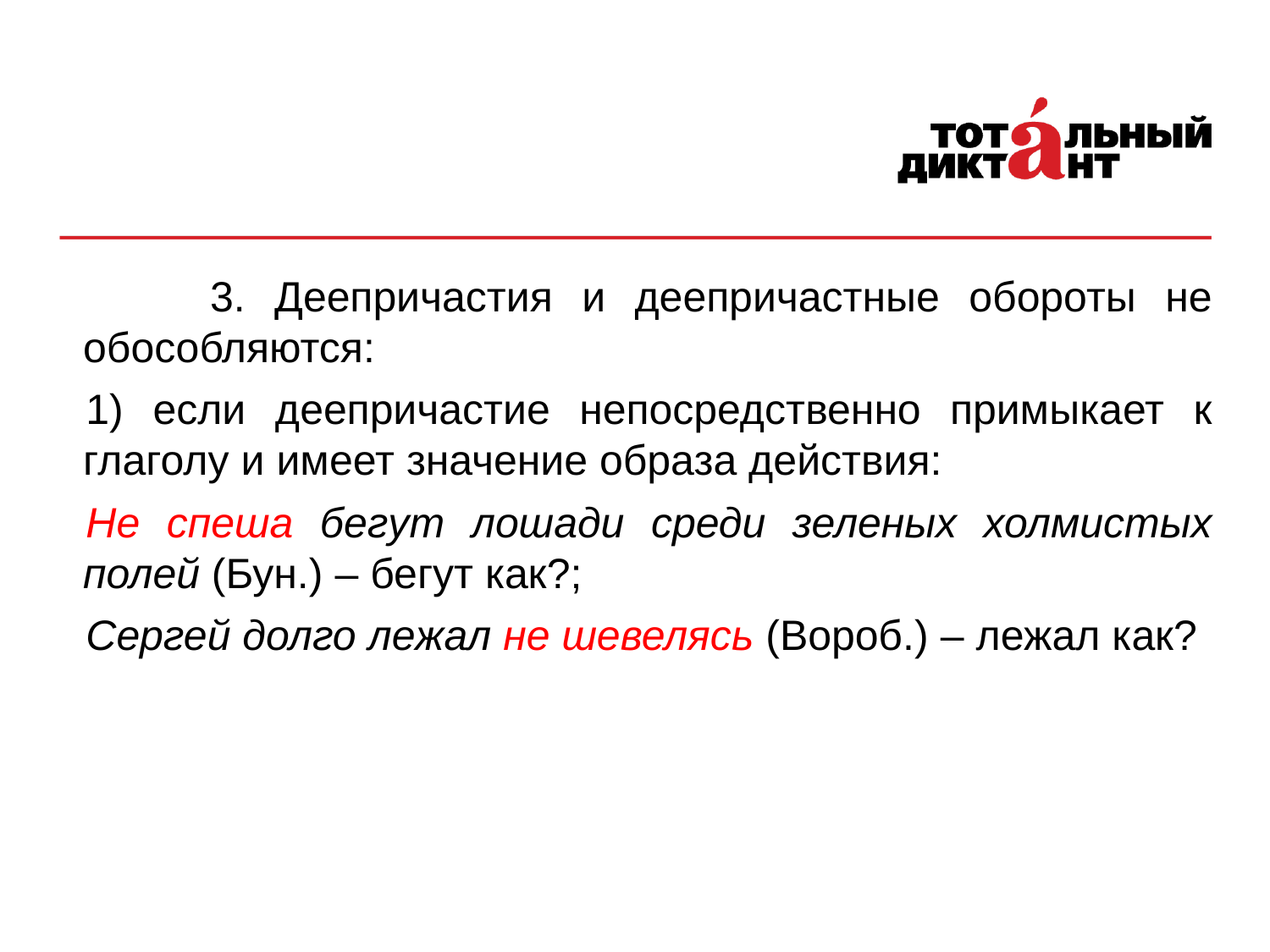

3. Деепричастия и деепричастные обороты не обособляются:
1) если деепричастие непосредственно примыкает к глаголу и имеет значение образа действия:
Не спеша бегут лошади среди зеленых холмистых полей (Бун.) – бегут как?;
Сергей долго лежал не шевелясь (Вороб.) – лежал как?